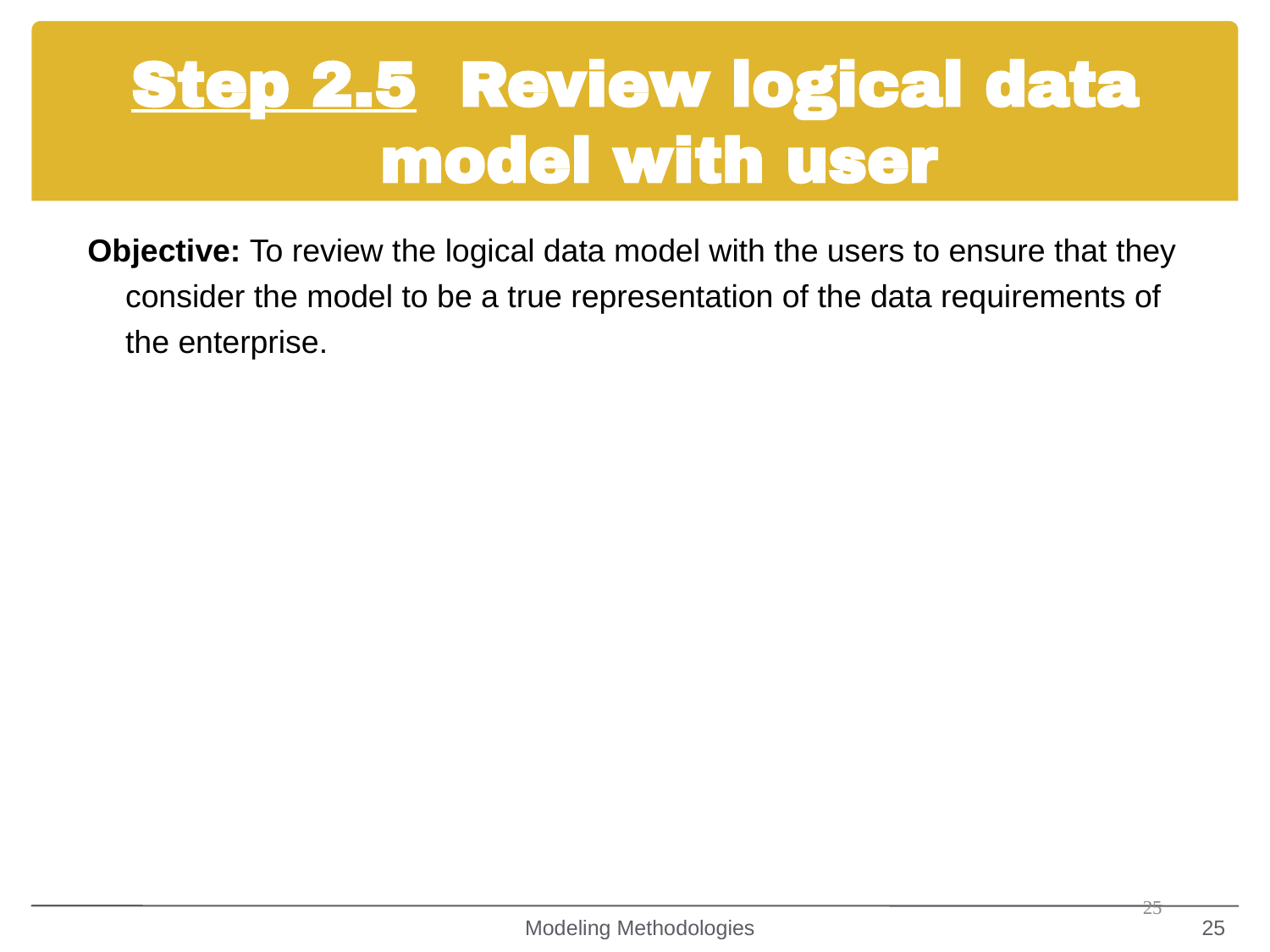

Step 2.5  Review logical data model with user
Objective: To review the logical data model with the users to ensure that they consider the model to be a true representation of the data requirements of the enterprise.

25
Modeling Methodologies
25